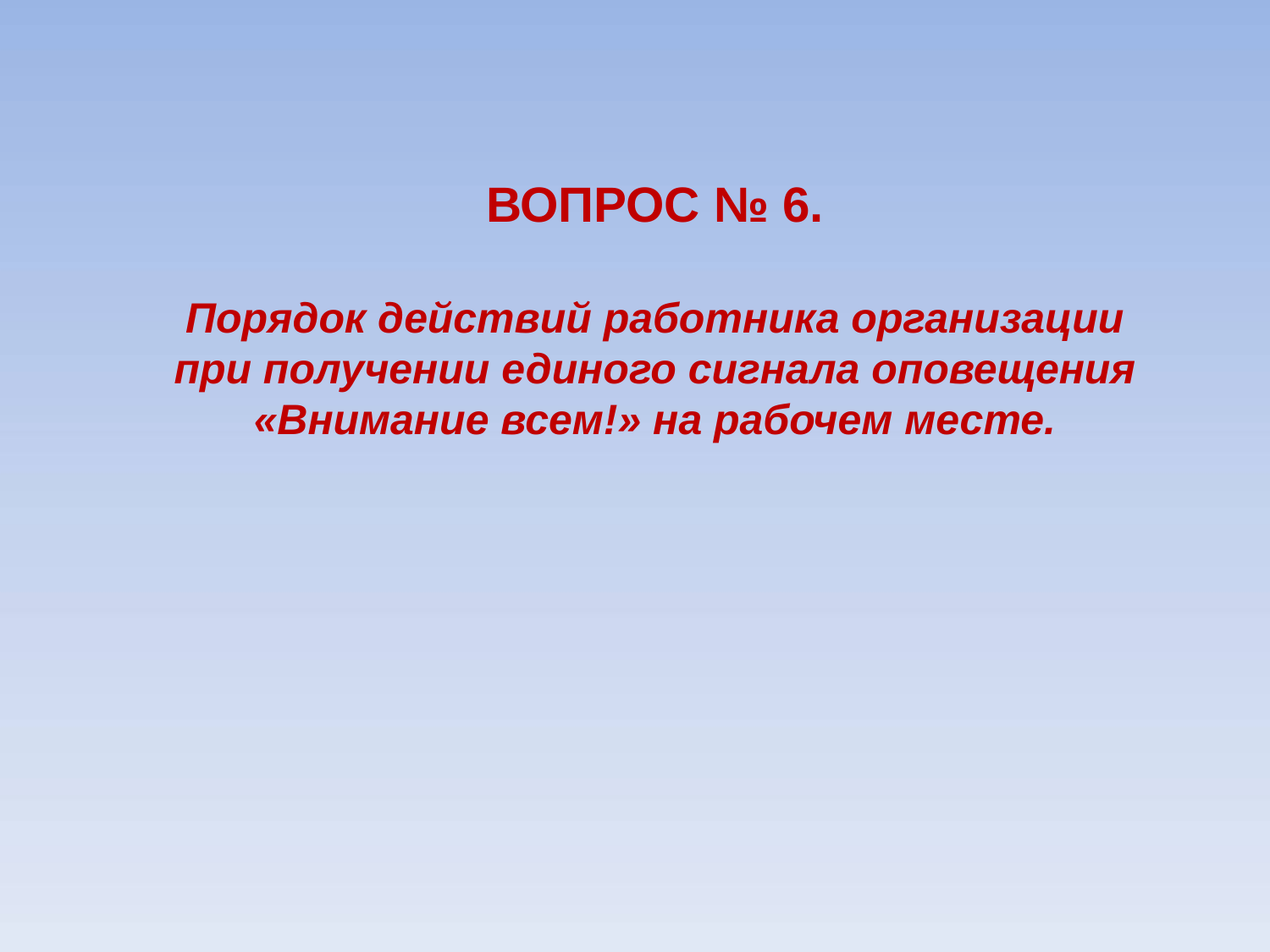

ВОПРОС № 6.

Порядок действий работника организации при получении единого сигнала оповещения
«Внимание всем!» на рабочем месте.